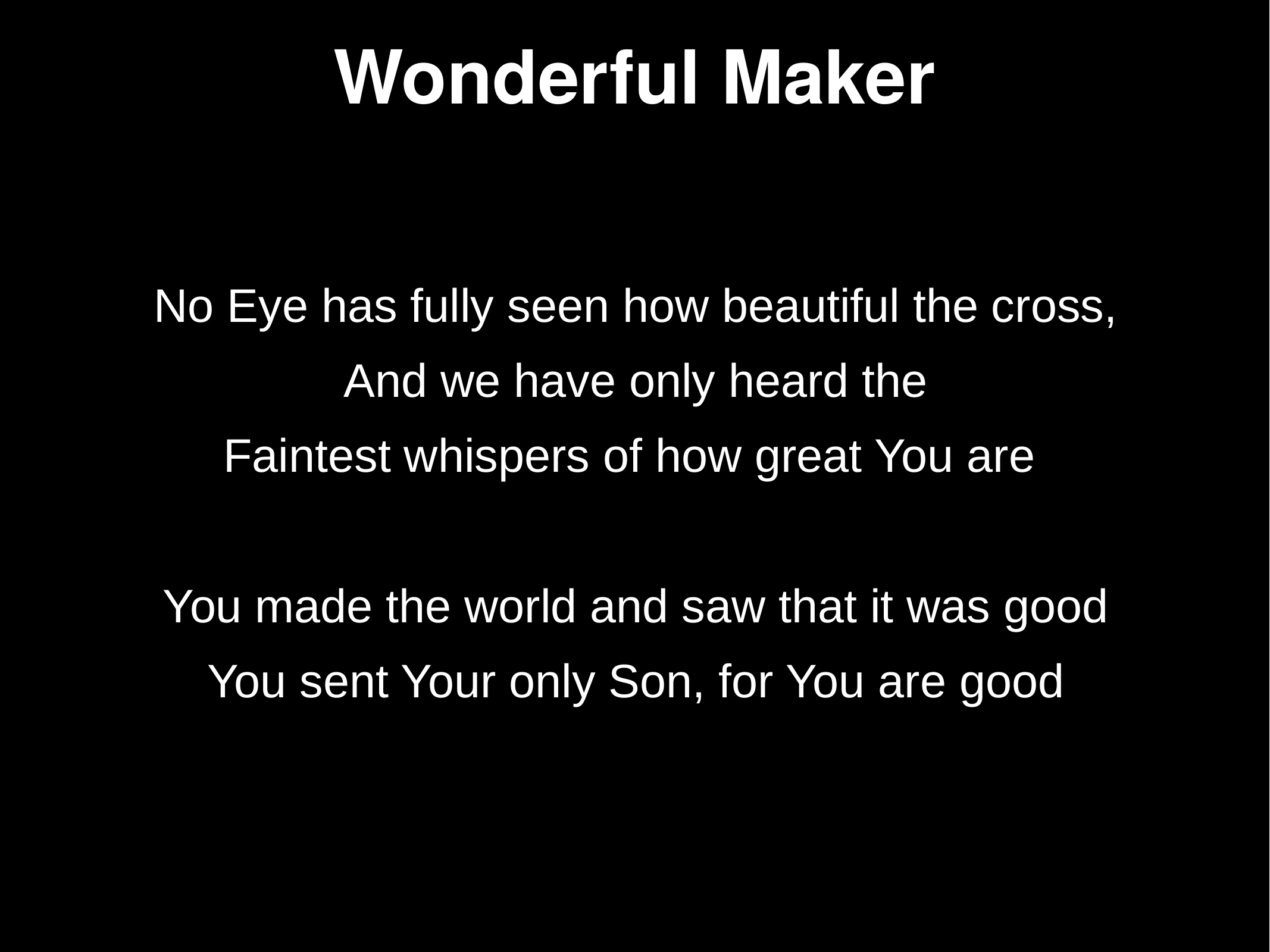

# Wonderful Maker
No Eye has fully seen how beautiful the cross,
And we have only heard the
Faintest whispers of how great You are

You made the world and saw that it was good
You sent Your only Son, for You are good